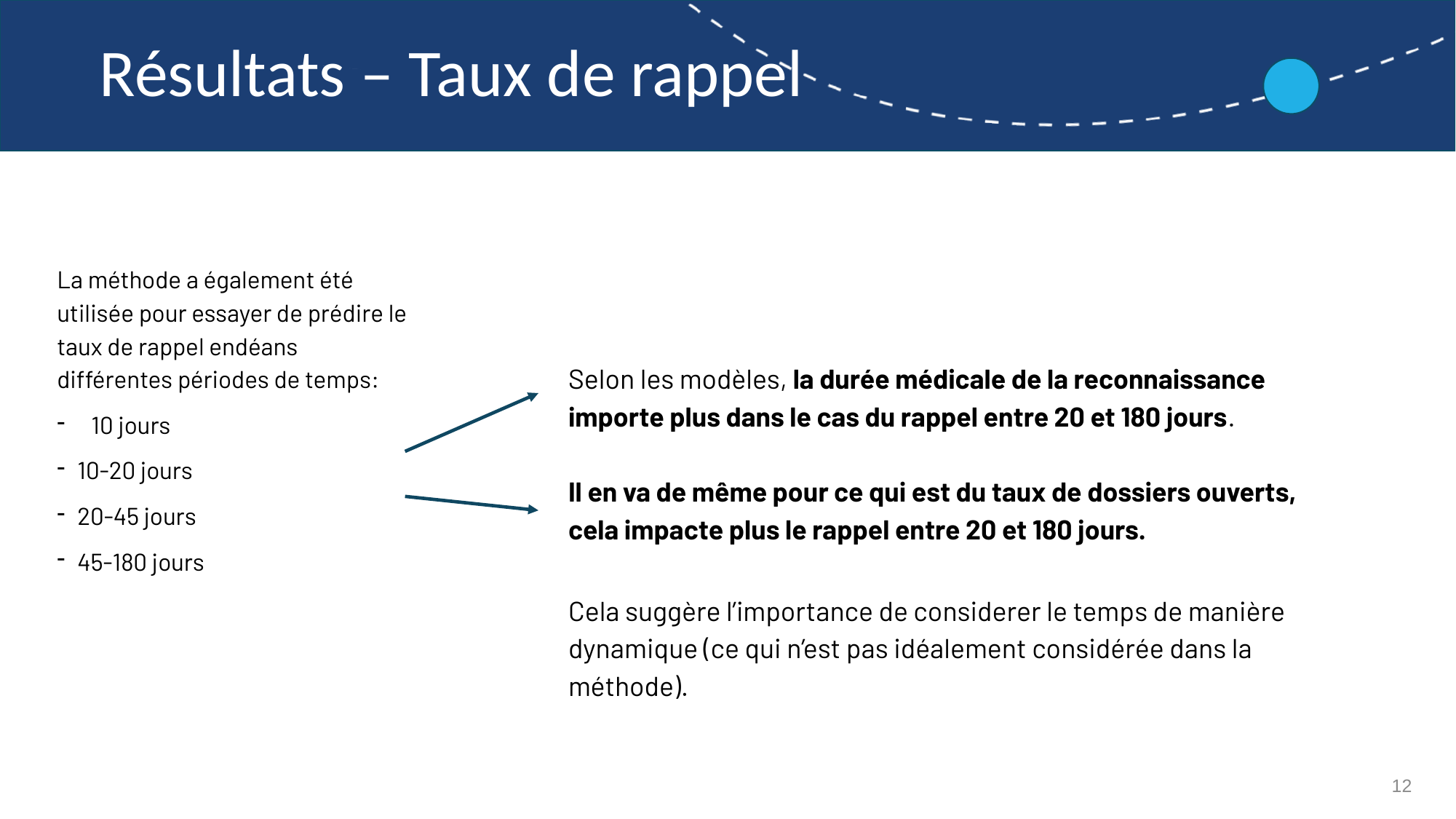

# Résultats – Taux de rappel
La méthode a également été utilisée pour essayer de prédire le taux de rappel endéans différentes périodes de temps:
10 jours
10-20 jours
20-45 jours
45-180 jours
Selon les modèles, la durée médicale de la reconnaissance importe plus dans le cas du rappel entre 20 et 180 jours.

Il en va de même pour ce qui est du taux de dossiers ouverts, cela impacte plus le rappel entre 20 et 180 jours.
Cela suggère l’importance de considerer le temps de manière dynamique (ce qui n’est pas idéalement considérée dans la méthode).
12